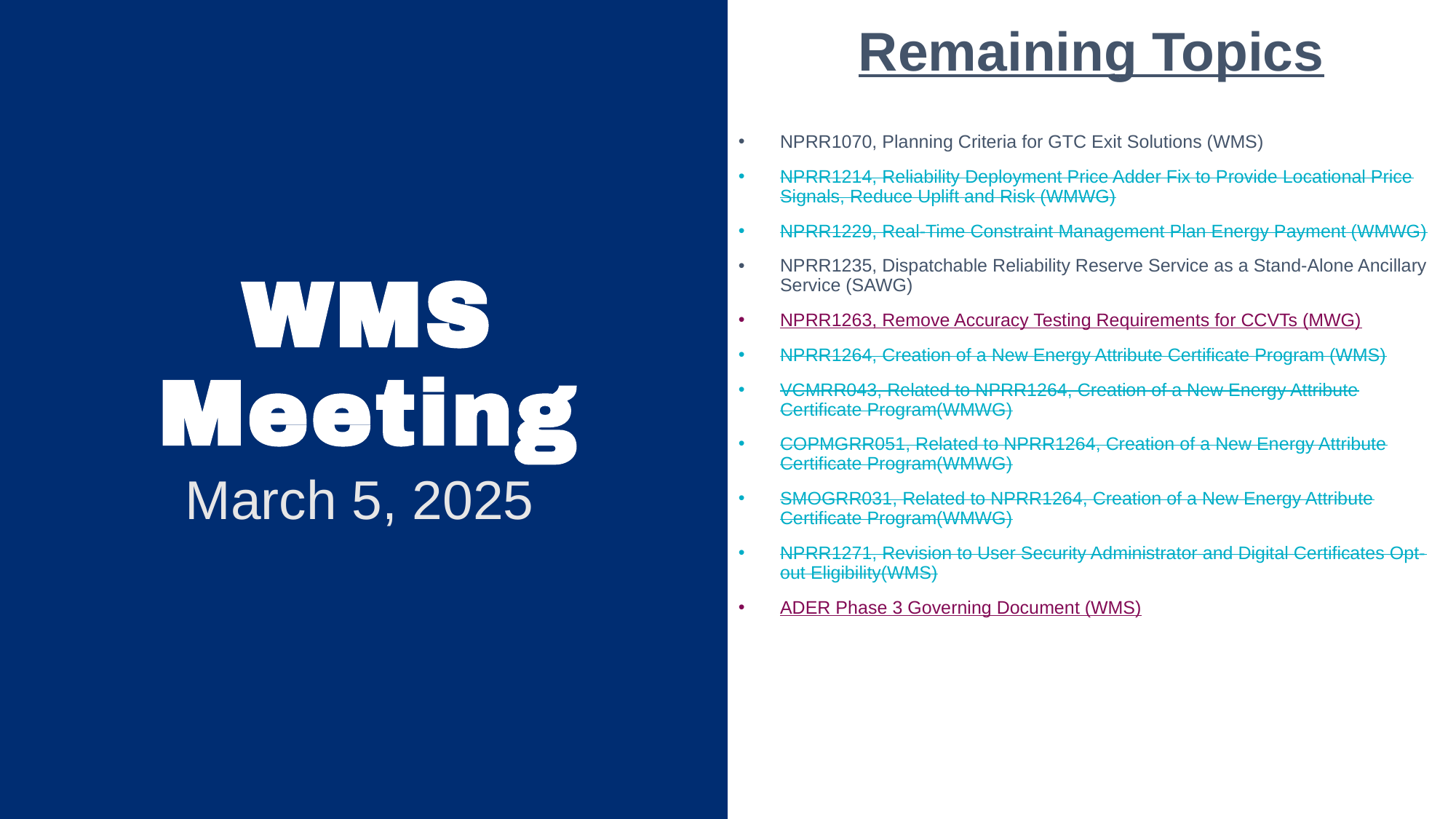

Remaining Topics

NPRR1070, Planning Criteria for GTC Exit Solutions (WMS)
NPRR1214, Reliability Deployment Price Adder Fix to Provide Locational Price Signals, Reduce Uplift and Risk (WMWG)
NPRR1229, Real-Time Constraint Management Plan Energy Payment (WMWG)
NPRR1235, Dispatchable Reliability Reserve Service as a Stand-Alone Ancillary Service (SAWG)
NPRR1263, Remove Accuracy Testing Requirements for CCVTs (MWG)
NPRR1264, Creation of a New Energy Attribute Certificate Program (WMS)
VCMRR043, Related to NPRR1264, Creation of a New Energy Attribute Certificate Program(WMWG)
COPMGRR051, Related to NPRR1264, Creation of a New Energy Attribute Certificate Program(WMWG)
SMOGRR031, Related to NPRR1264, Creation of a New Energy Attribute Certificate Program(WMWG)
NPRR1271, Revision to User Security Administrator and Digital Certificates Opt-out Eligibility(WMS)
ADER Phase 3 Governing Document (WMS)

# WMS Meeting
March 5, 2025